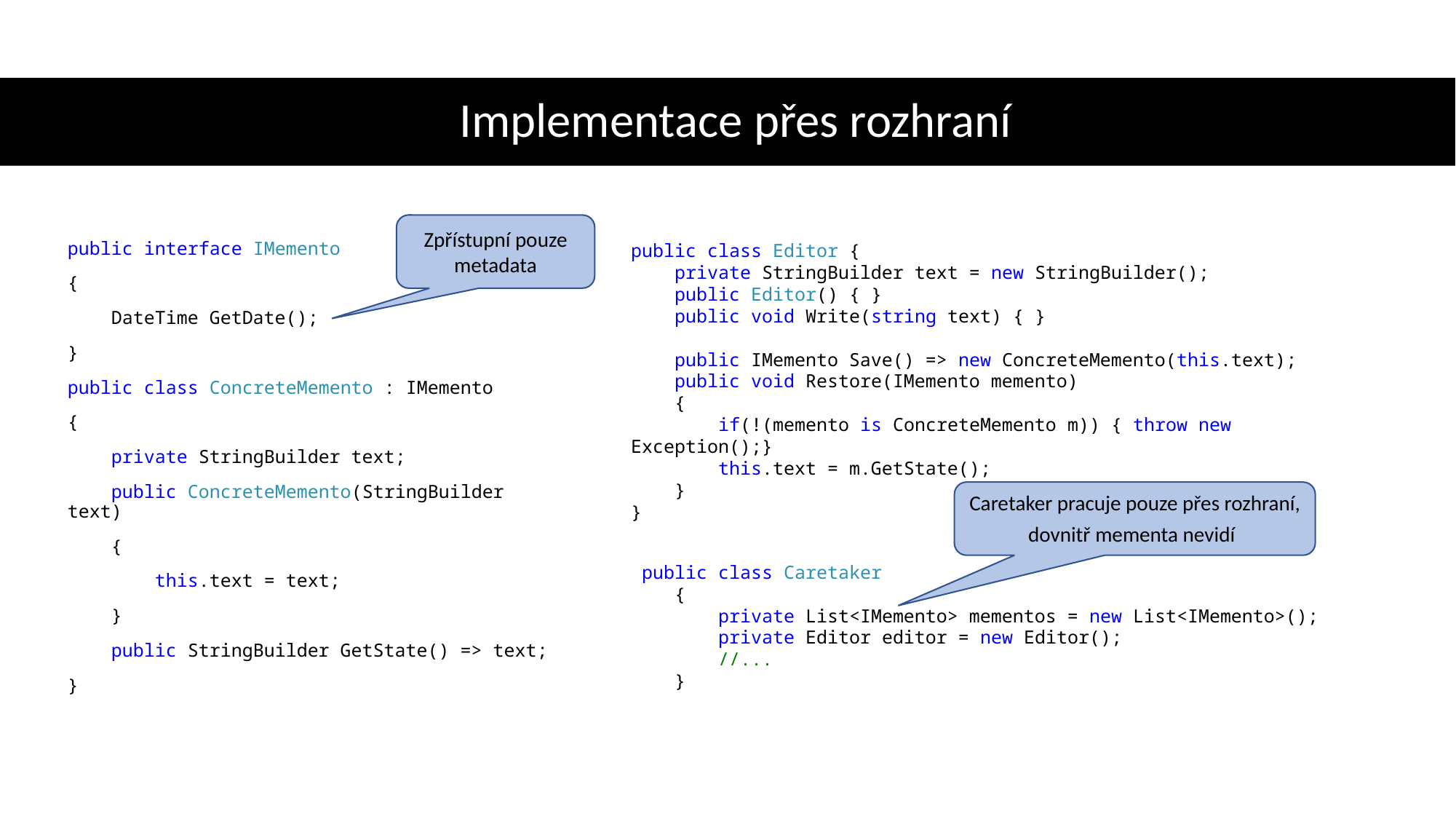

# Implementace přes rozhraní

Zpřístupní pouze metadata
public interface IMemento
{
    DateTime GetDate();
}
public class ConcreteMemento : IMemento
{
    private StringBuilder text;
    public ConcreteMemento(StringBuilder text)
    {
        this.text = text;
    }
    public StringBuilder GetState() => text;
}
public class Editor {
    private StringBuilder text = new StringBuilder();
    public Editor() { }
    public void Write(string text) { }

    public IMemento Save() => new ConcreteMemento(this.text);
    public void Restore(IMemento memento)
    {
        if(!(memento is ConcreteMemento m)) { throw new Exception();}
        this.text = m.GetState();
    }
}
Caretaker pracuje pouze přes rozhraní, dovnitř mementa nevidí
 public class Caretaker
    {
        private List<IMemento> mementos = new List<IMemento>();
        private Editor editor = new Editor();
        //...
    }